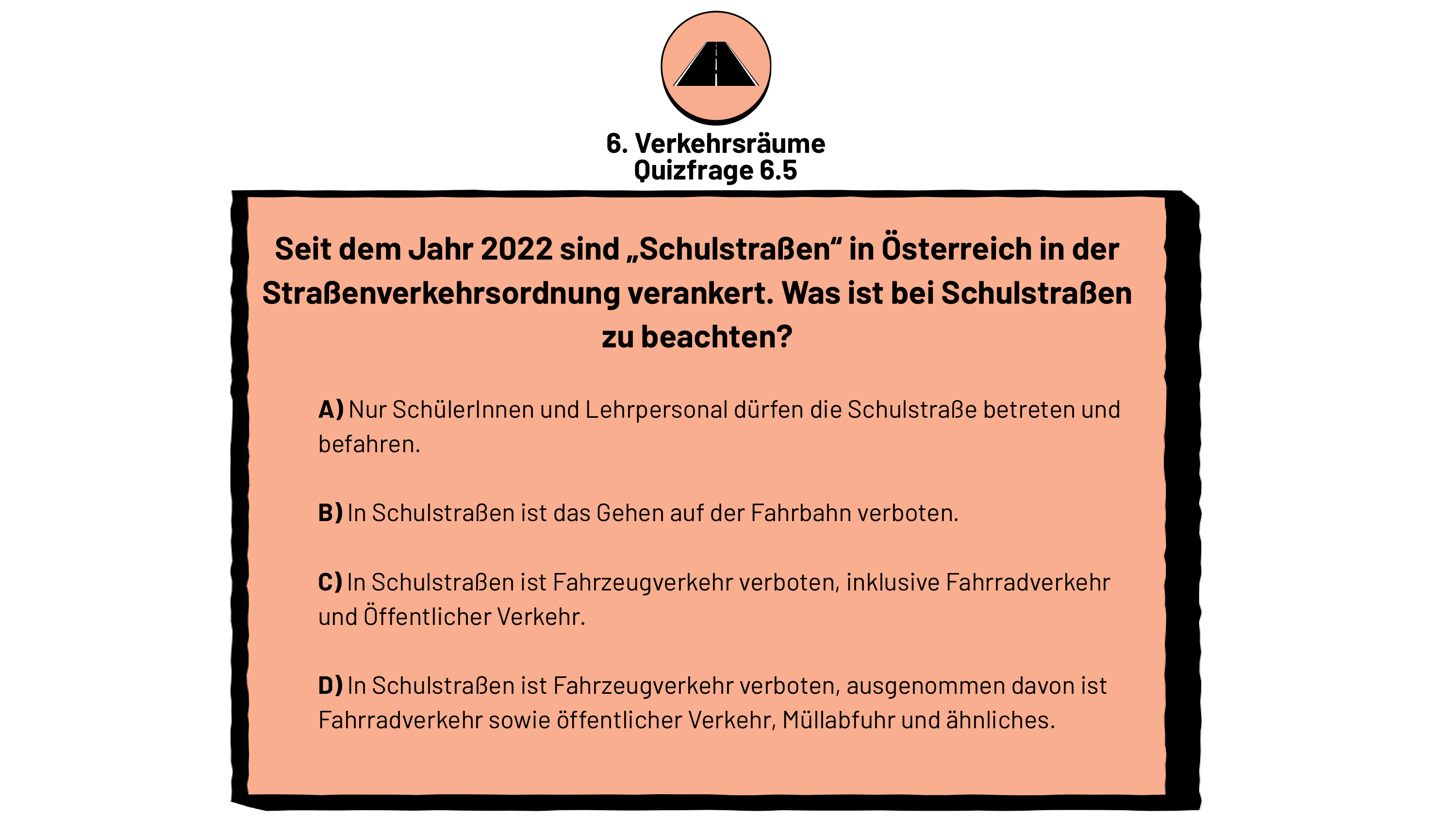

6. Verkehrsräume
Quizfrage 6.5
Seit dem Jahr 2022 sind „Schulstraßen“ in Österreich in der Straßenverkehrsordnung verankert. Was ist bei Schulstraßen zu beachten?

A) Nur SchülerInnen und Lehrpersonal dürfen die Schulstraße betreten und befahren.

B) In Schulstraßen ist das Gehen auf der Fahrbahn verboten.

C) In Schulstraßen ist Fahrzeugverkehr verboten, inklusive Fahrradverkehr und Öffentlicher Verkehr.

D) In Schulstraßen ist Fahrzeugverkehr verboten, ausgenommen davon ist Fahrradverkehr sowie öffentlicher Verkehr, Müllabfuhr und ähnliches.